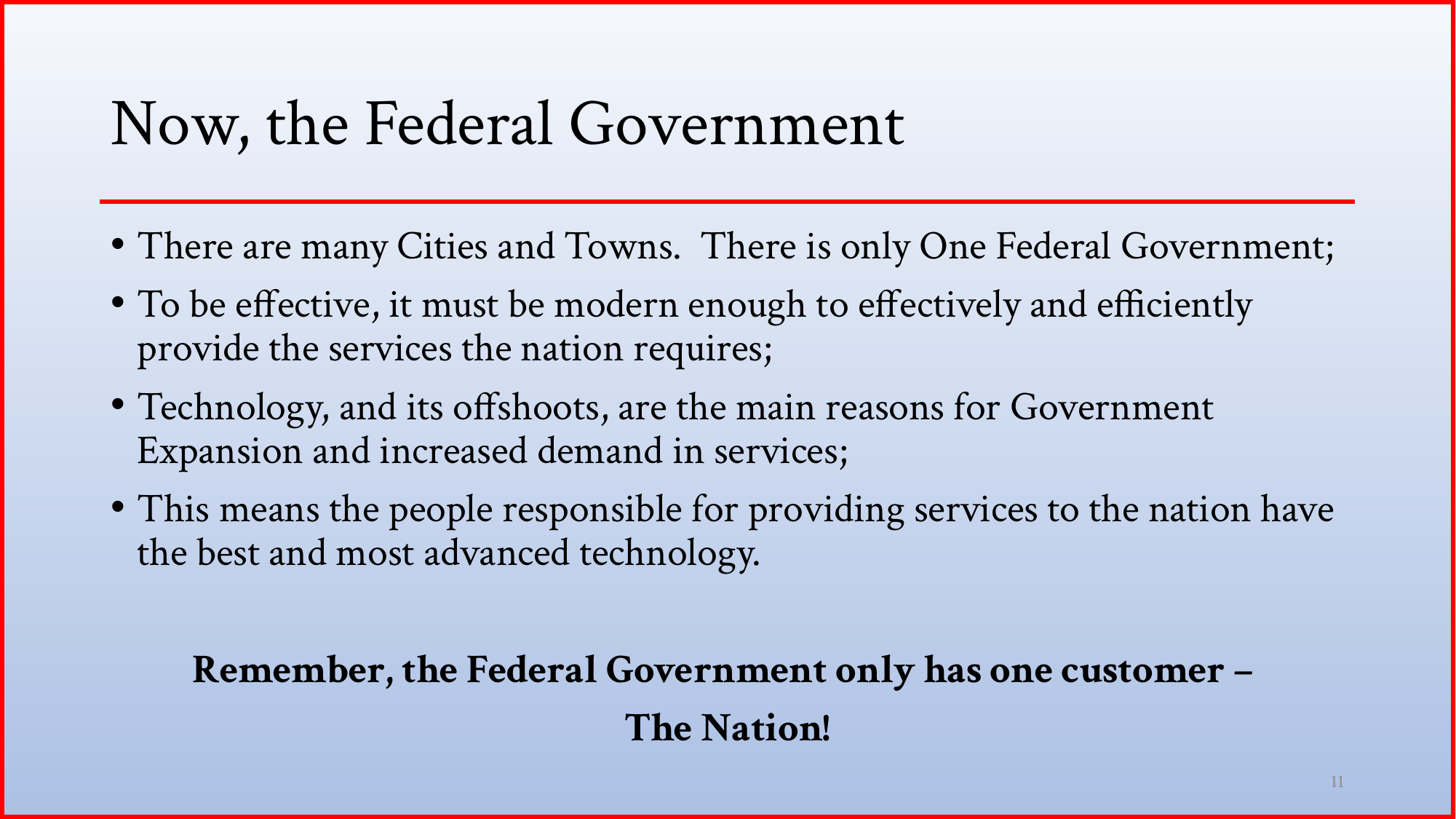

# Now, the Federal Government
There are many Cities and Towns.  There is only One Federal Government;
To be effective, it must be modern enough to effectively and efficiently provide the services the nation requires;
Technology, and its offshoots, are the main reasons for Government Expansion and increased demand in services;
This means the people responsible for providing services to the nation have the best and most advanced technology.

Remember, the Federal Government only has one customer –
The Nation!
11